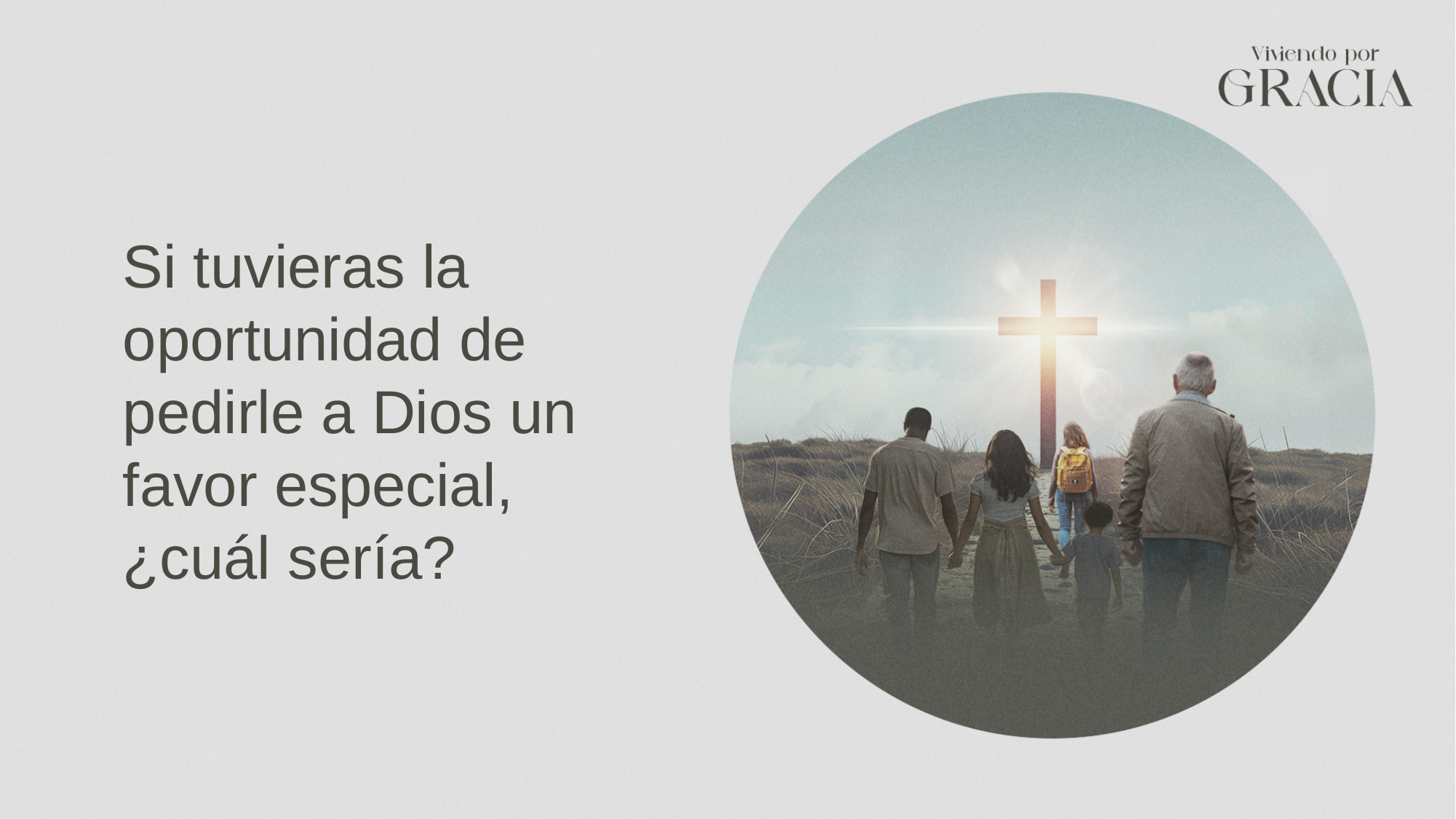

Si tuvieras la oportunidad de pedirle a Dios un favor especial,
¿cuál sería?